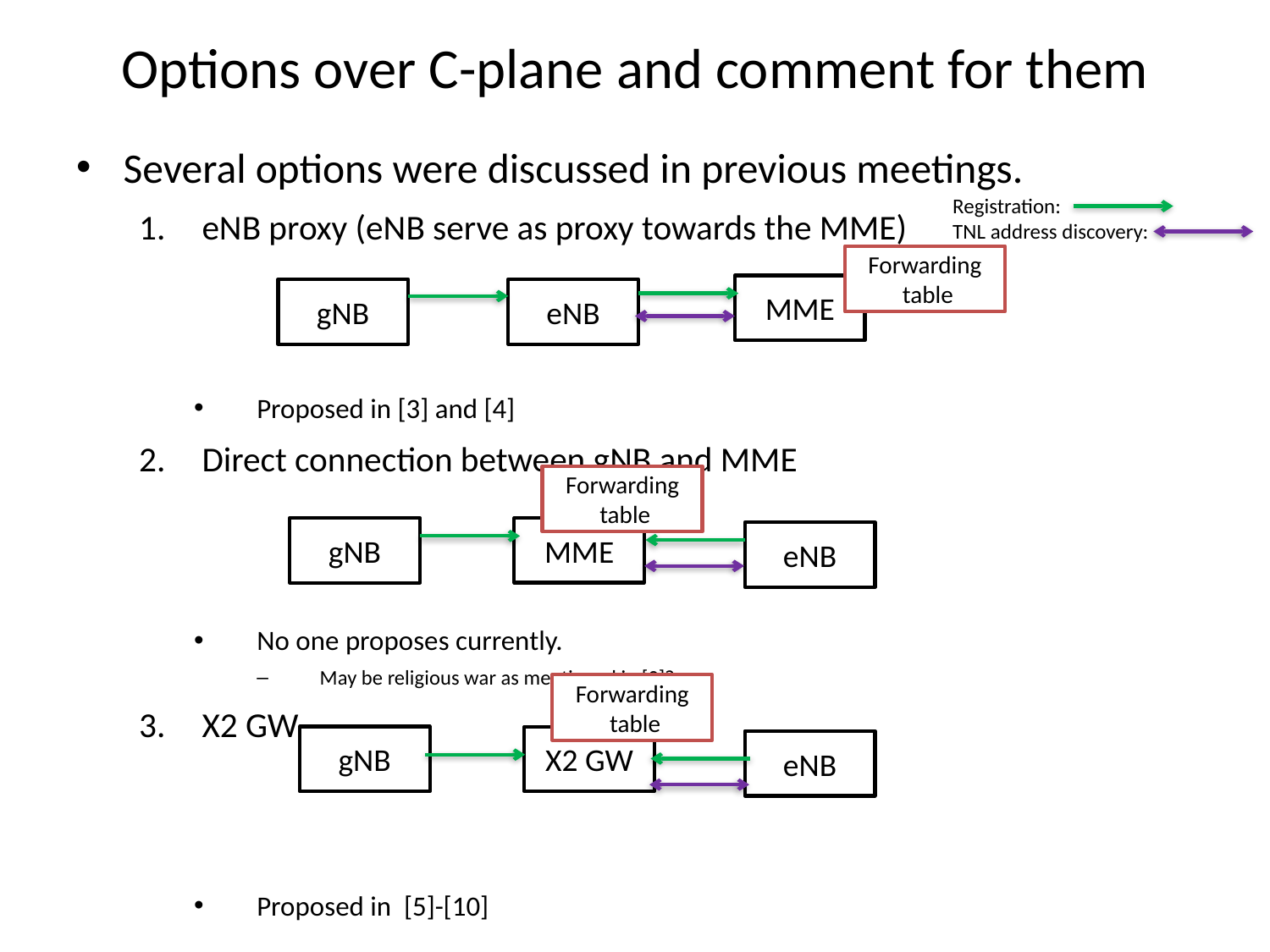

# Options over C-plane and comment for them
Several options were discussed in previous meetings.
eNB proxy (eNB serve as proxy towards the MME)

Proposed in [3] and [4]
Direct connection between gNB and MME

No one proposes currently.
May be religious war as mentioned in [3]?
X2 GW

Proposed in  [5]-[10]

Registration:
TNL address discovery:
Forwarding
 table
MME
gNB
eNB
Forwarding
 table
gNB
MME
eNB
Forwarding
 table
gNB
X2 GW
eNB